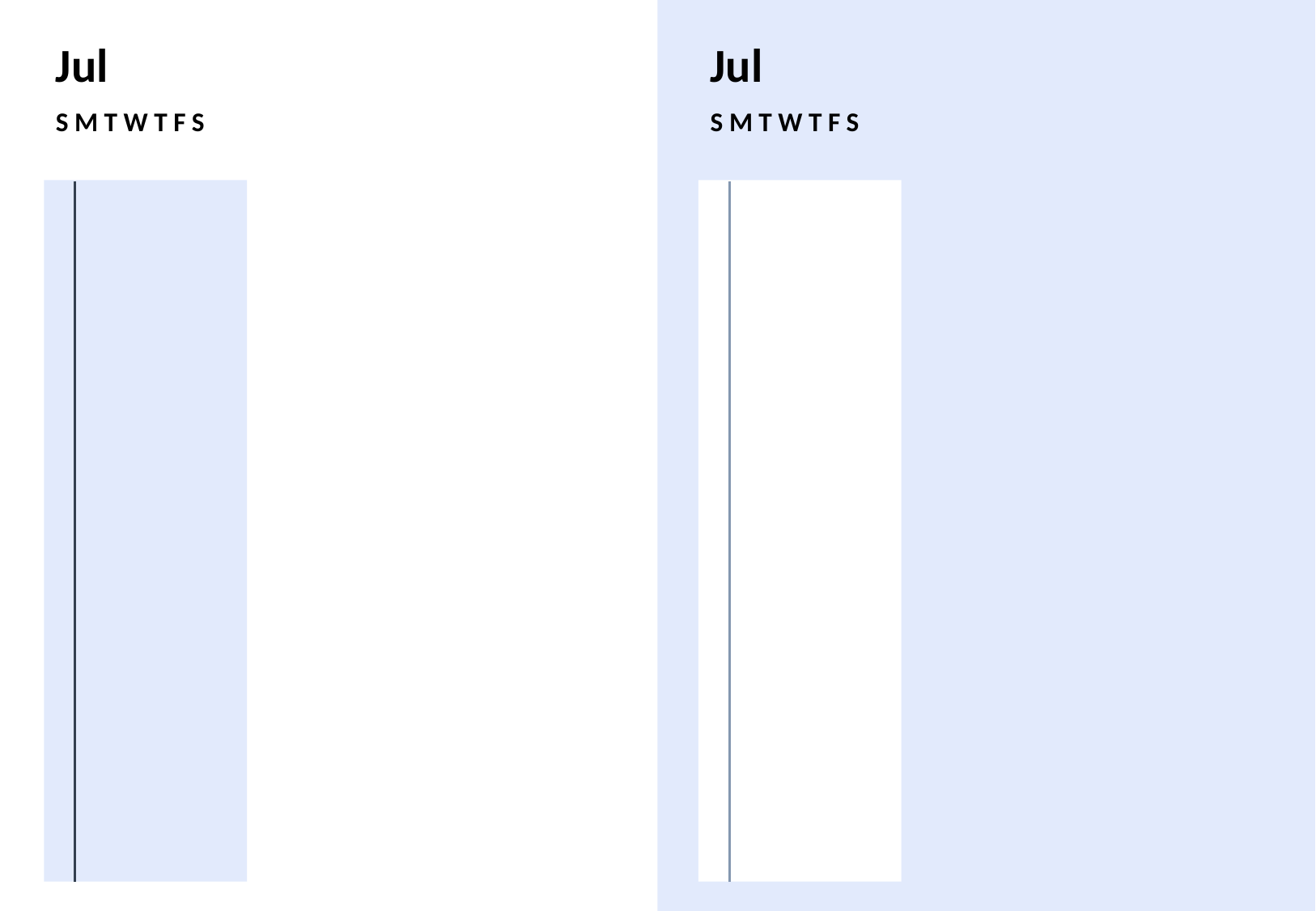

Jul
Jul
S M T W T F S
S M T W T F S